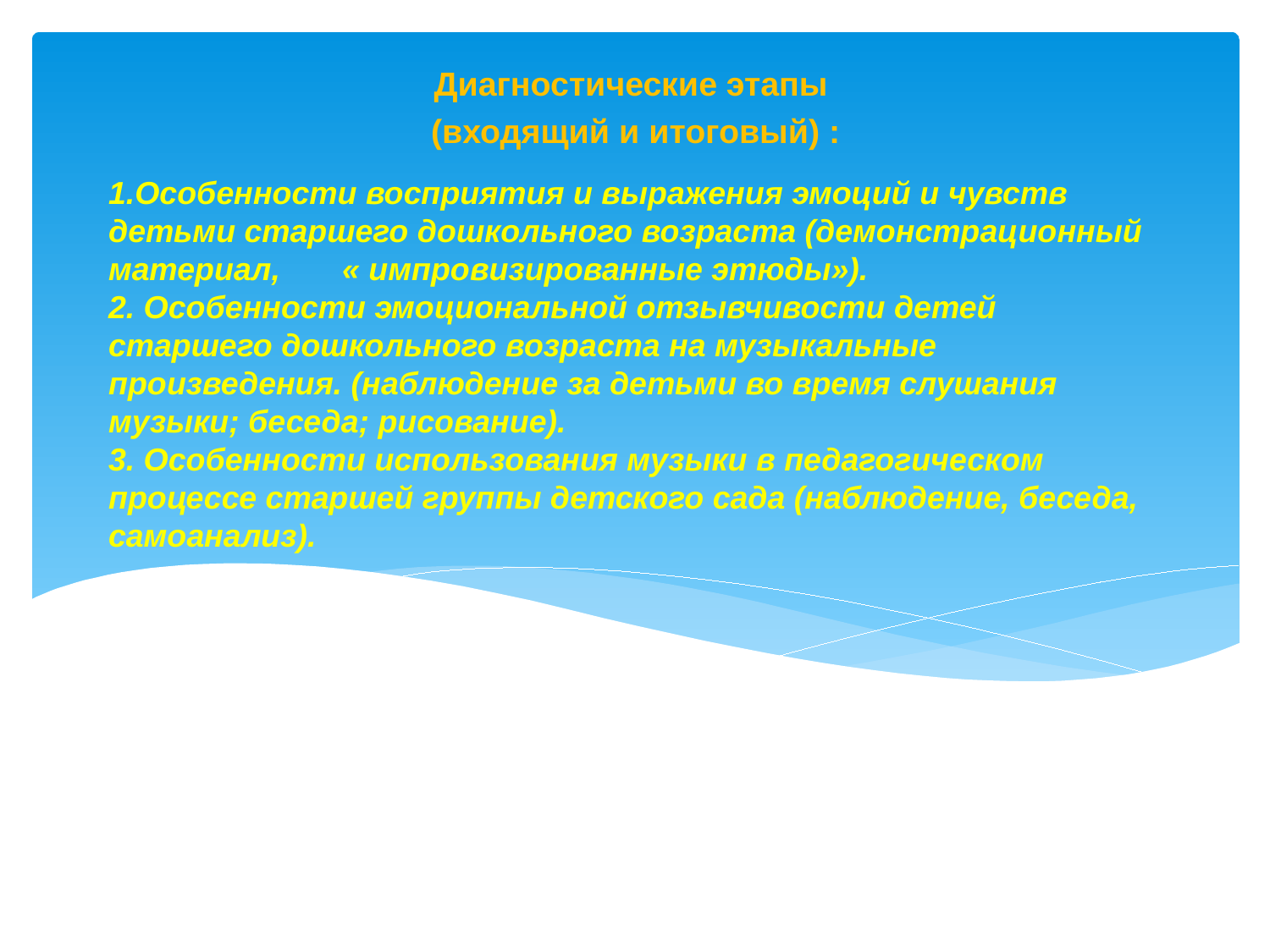

Диагностические этапы
(входящий и итоговый) :
# 1.Особенности восприятия и выражения эмоций и чувств детьми старшего дошкольного возраста (демонстрационный материал,       « импровизированные этюды»). 2. Особенности эмоциональной отзывчивости детей старшего дошкольного возраста на музыкальные произведения. (наблюдение за детьми во время слушания музыки; беседа; рисование). 3. Особенности использования музыки в педагогическом процессе старшей группы детского сада (наблюдение, беседа, самоанализ).